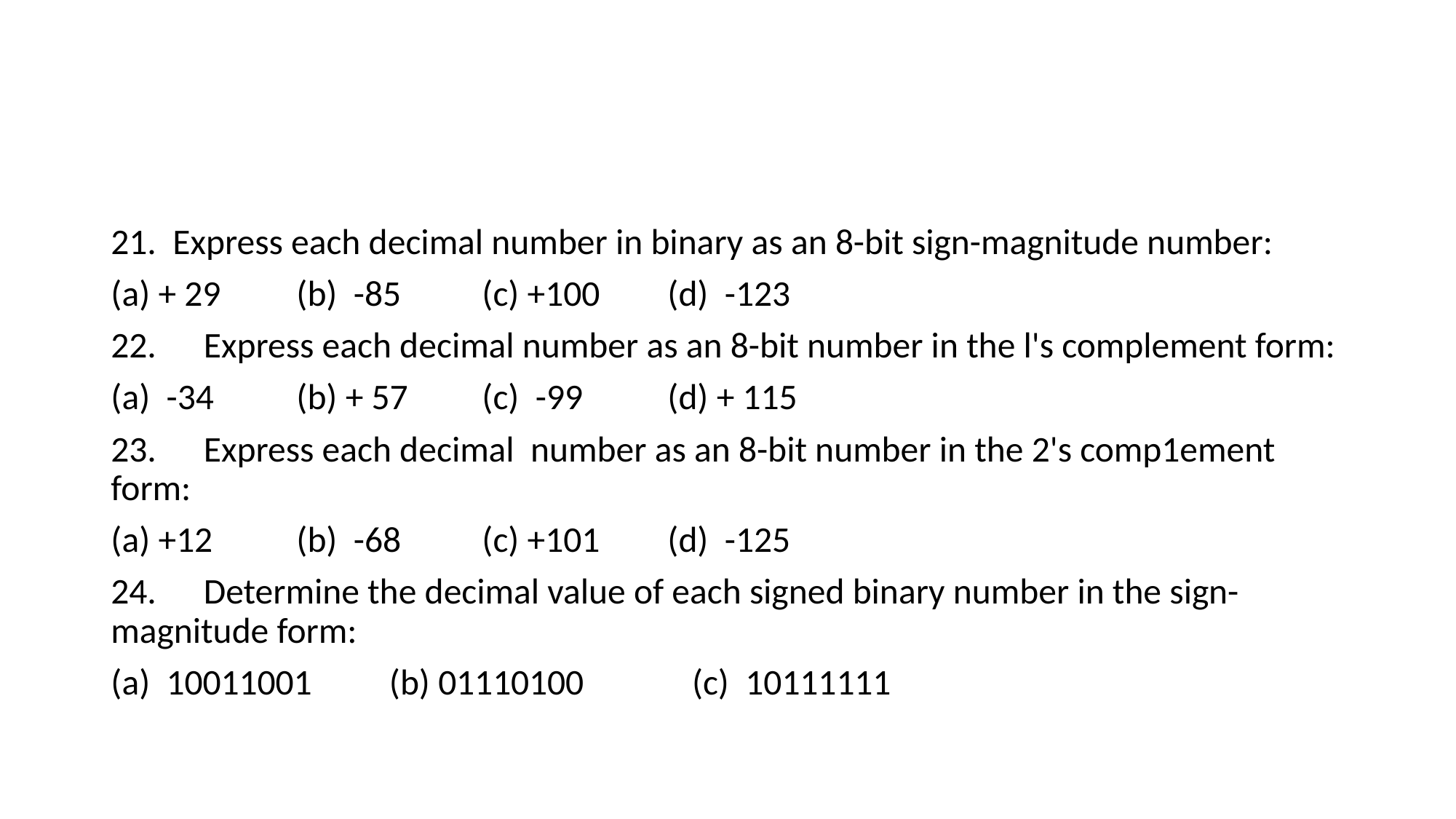

#
21.  Express each decimal number in binary as an 8-bit sign-magnitude number:
(a) + 29	(b)  -85	(c) +100	(d)  -123
22.	Express each decimal number as an 8-bit number in the l's complement form:
(a)  -34	(b) + 57	(c)  -99	(d) + 115
23.	Express each decimal  number as an 8-bit number in the 2's comp1ement form:
(a) +12	(b)  -68	(c) +101	(d)  -125
24.	Determine the decimal value of each signed binary number in the sign-magnitude form:
(a)  10011001	(b) 01110100	   (c)  10111111